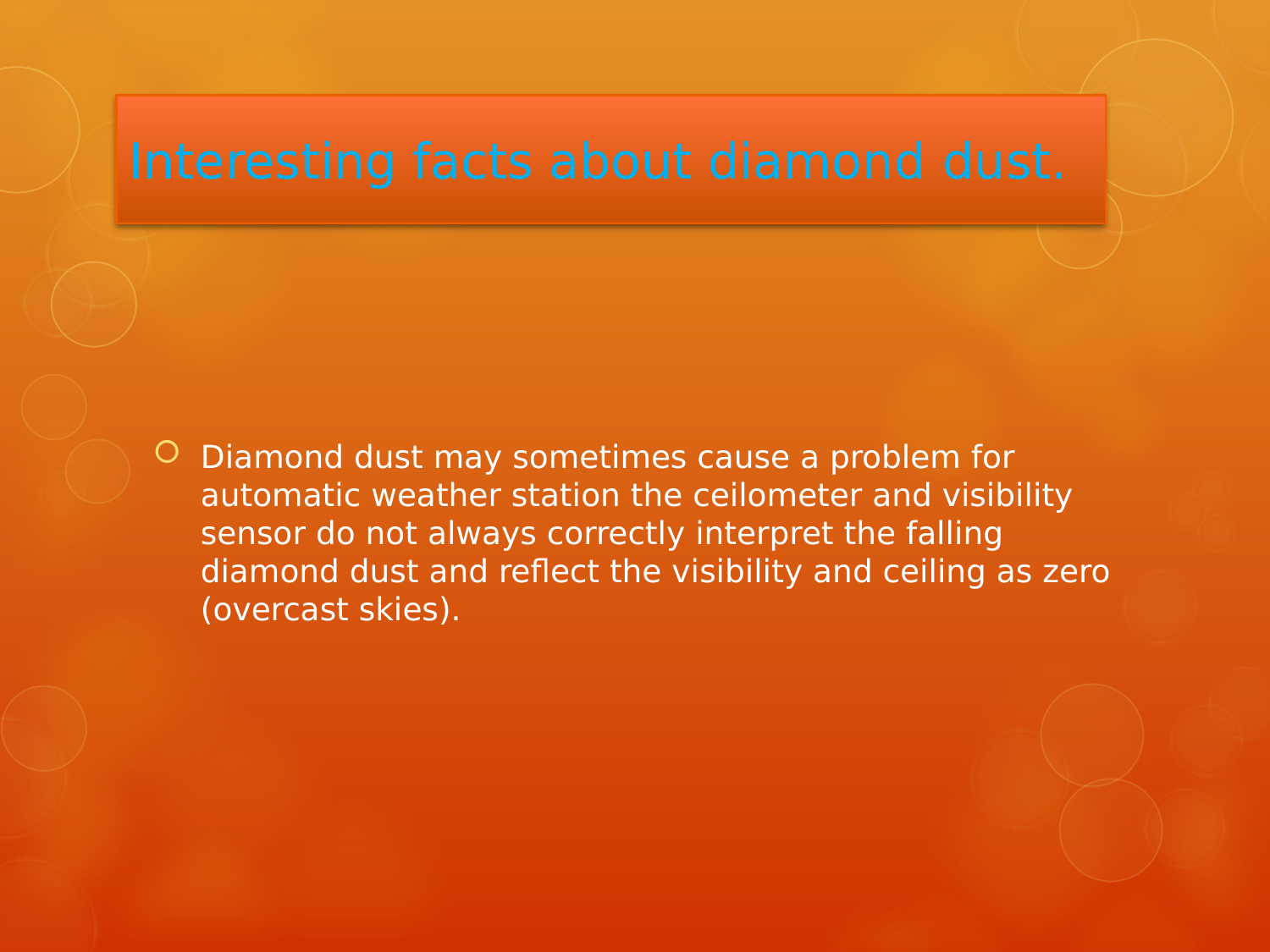

# Interesting facts about diamond dust.
Diamond dust may sometimes cause a problem for automatic weather station the ceilometer and visibility sensor do not always correctly interpret the falling diamond dust and reflect the visibility and ceiling as zero (overcast skies).